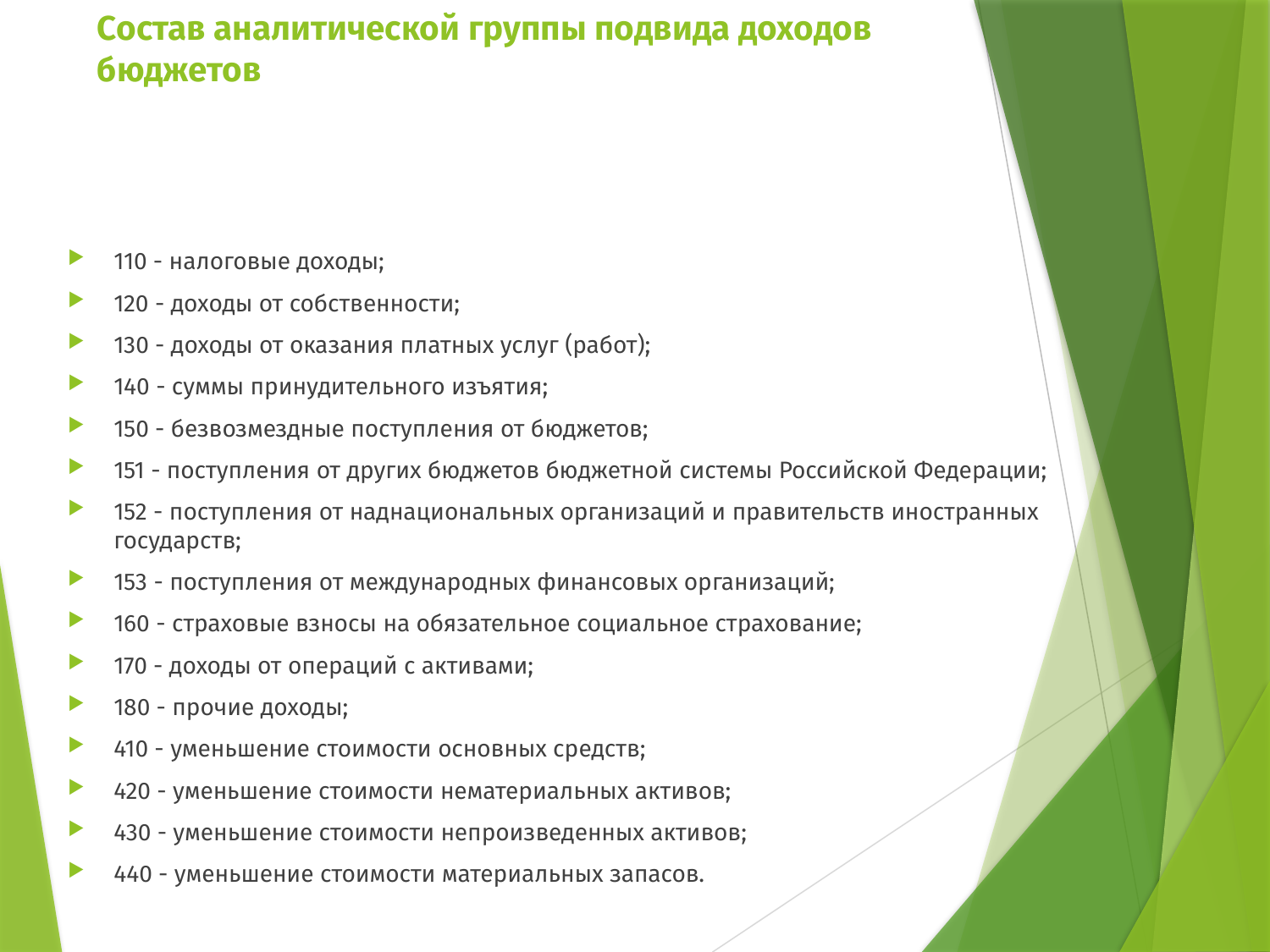

# Состав аналитической группы подвида доходов бюджетов

110 - налоговые доходы;
120 - доходы от собственности;
130 - доходы от оказания платных услуг (работ);
140 - суммы принудительного изъятия;
150 - безвозмездные поступления от бюджетов;
151 - поступления от других бюджетов бюджетной системы Российской Федерации;
152 - поступления от наднациональных организаций и правительств иностранных государств;
153 - поступления от международных финансовых организаций;
160 - страховые взносы на обязательное социальное страхование;
170 - доходы от операций с активами;
180 - прочие доходы;
410 - уменьшение стоимости основных средств;
420 - уменьшение стоимости нематериальных активов;
430 - уменьшение стоимости непроизведенных активов;
440 - уменьшение стоимости материальных запасов.